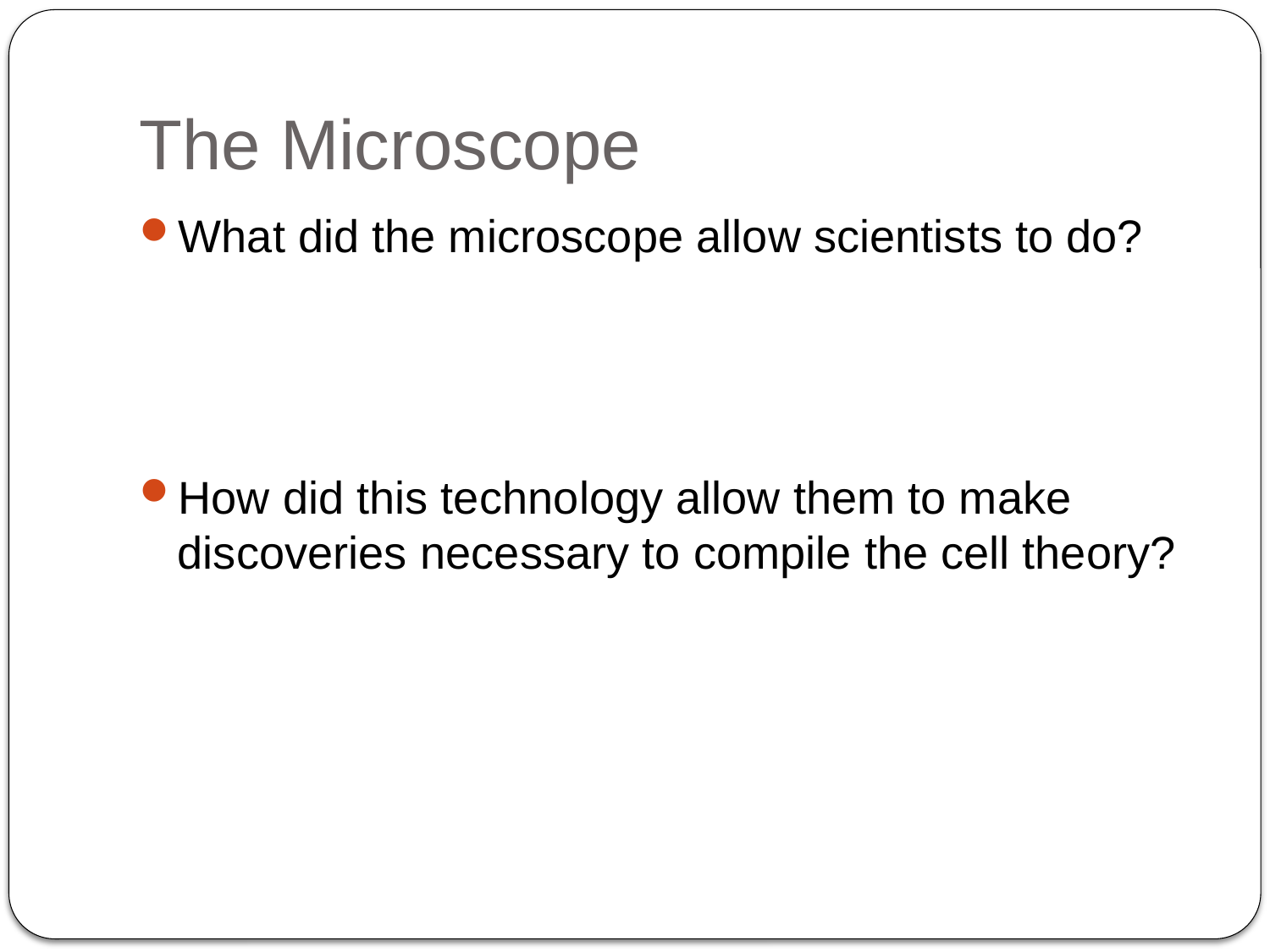

# The Microscope
What did the microscope allow scientists to do?

How did this technology allow them to make discoveries necessary to compile the cell theory?